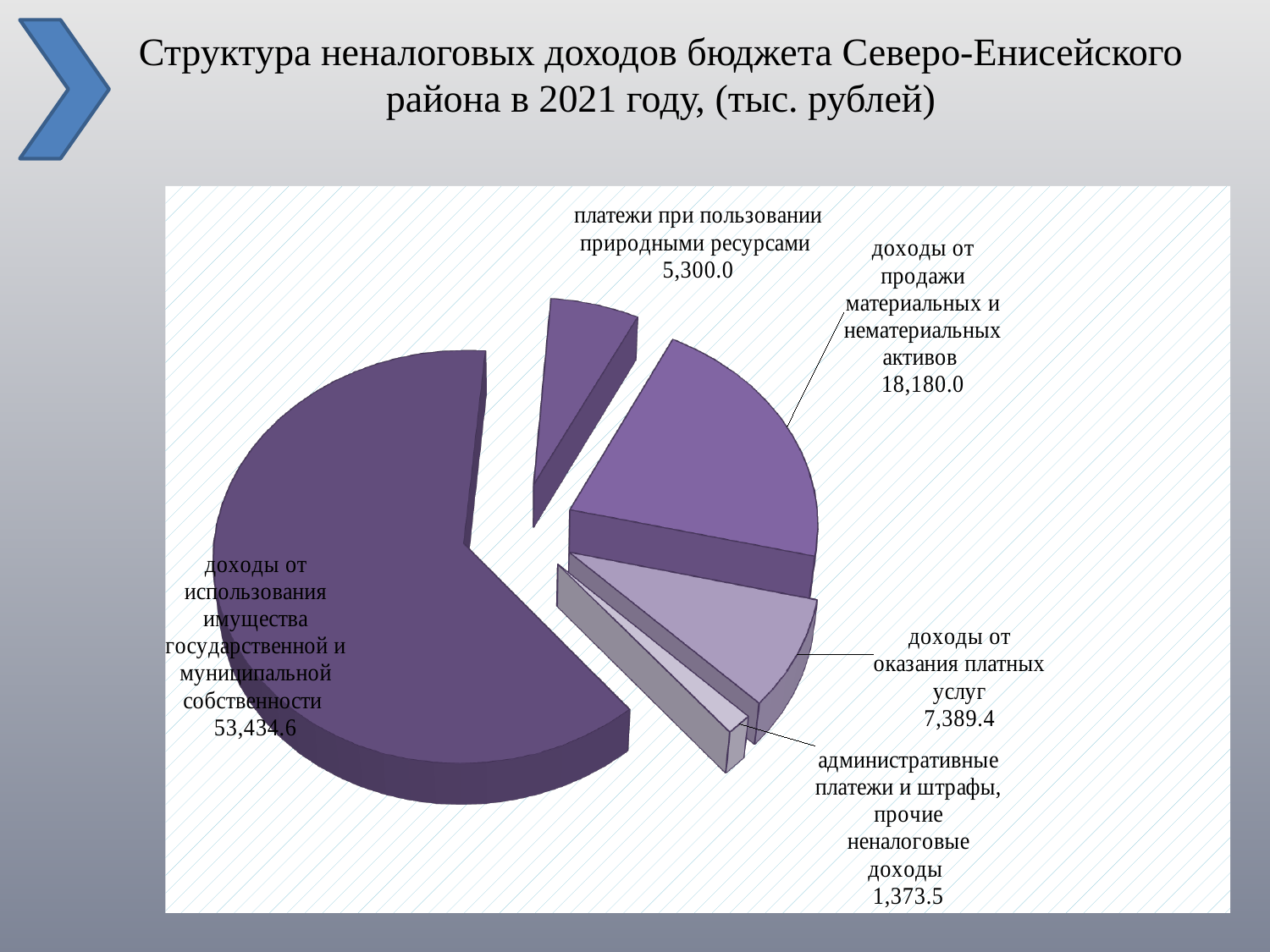

# Структура неналоговых доходов бюджета Северо-Енисейского района в 2021 году, (тыс. рублей)

[unsupported chart]